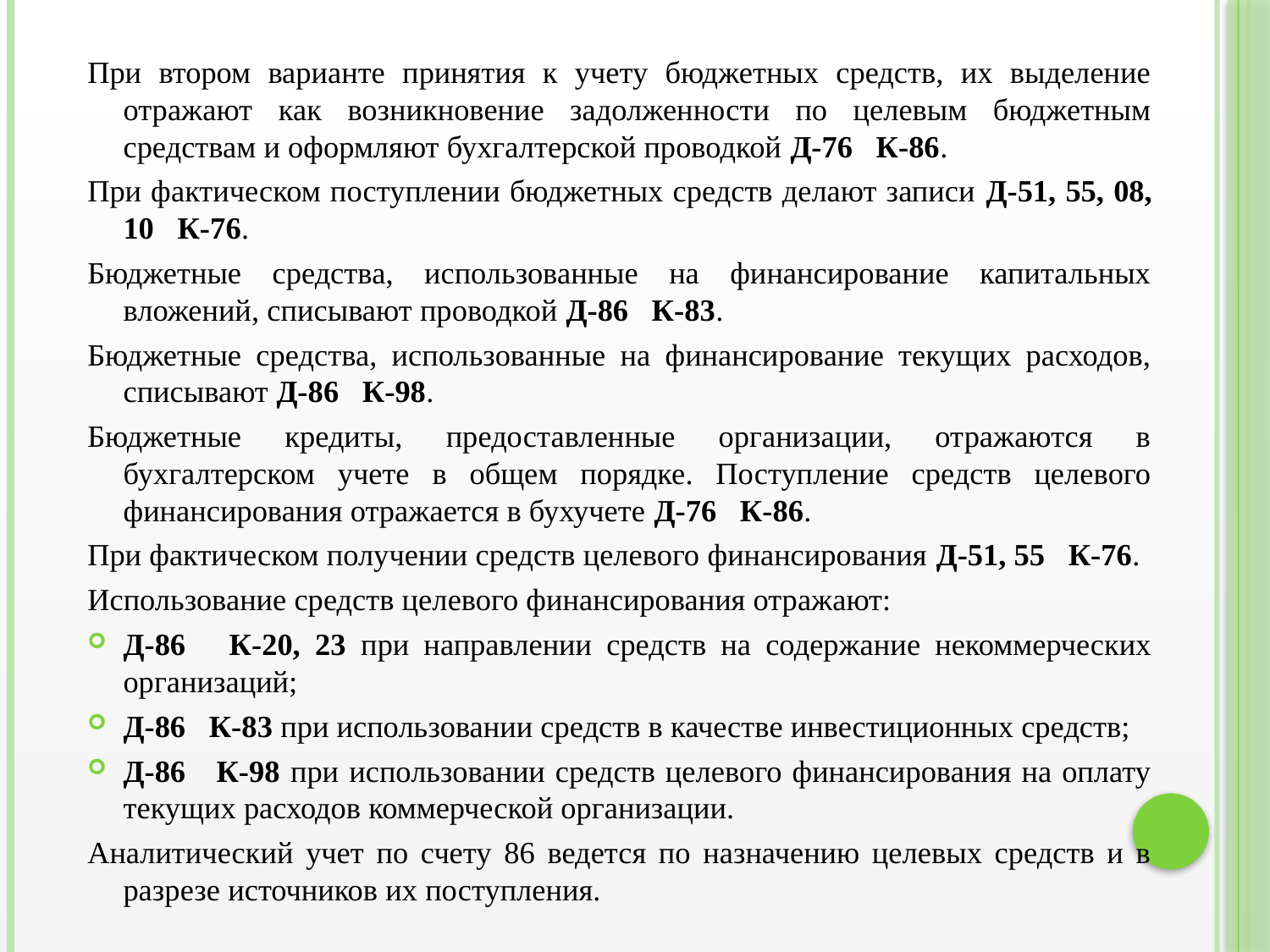

При втором варианте принятия к учету бюджетных средств, их выделение отражают как возникновение задолженности по целевым бюджетным средствам и оформляют бухгалтерской проводкой Д-76   К-86.
При фактическом поступлении бюджетных средств делают записи Д-51, 55, 08, 10   К-76.
Бюджетные средства, использованные на финансирование капитальных вложений, списывают проводкой Д-86   К-83.
Бюджетные средства, использованные на финансирование текущих расходов, списывают Д-86   К-98.
Бюджетные кредиты, предоставленные организации, отражаются в бухгалтерском учете в общем порядке. Поступление средств целевого финансирования отражается в бухучете Д-76   К-86.
При фактическом получении средств целевого финансирования Д-51, 55   К-76.
Использование средств целевого финансирования отражают:
Д-86   К-20, 23 при направлении средств на содержание некоммерческих организаций;
Д-86   К-83 при использовании средств в качестве инвестиционных средств;
Д-86   К-98 при использовании средств целевого финансирования на оплату текущих расходов коммерческой организации.
Аналитический учет по счету 86 ведется по назначению целевых средств и в разрезе источников их поступления.